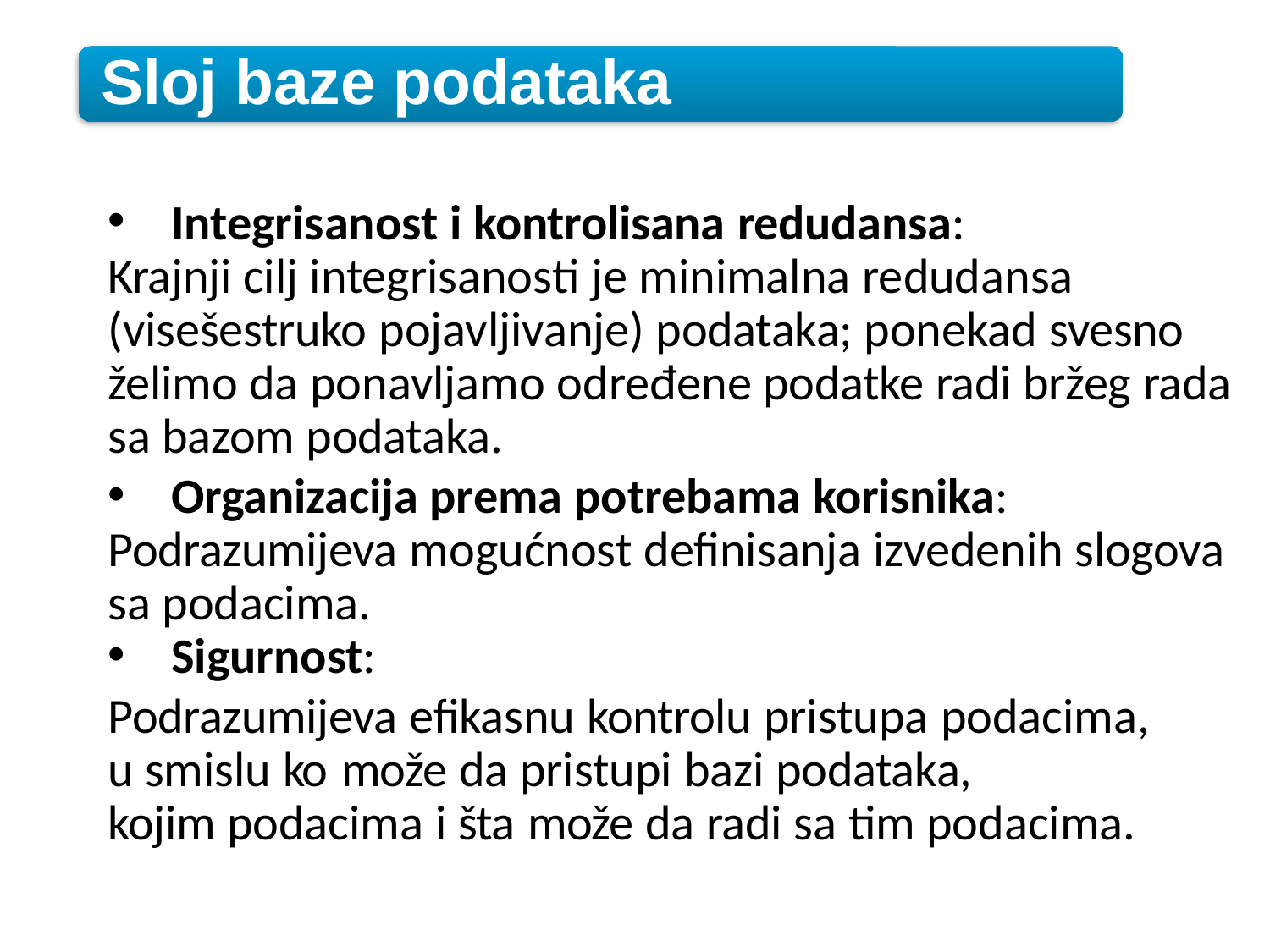

Sloj baze podataka
Integrisanost i kontrolisana redudansa:
Krajnji cilj integrisanosti je minimalna redudansa (visešestruko pojavljivanje) podataka; ponekad svesno želimo da ponavljamo određene podatke radi bržeg rada sa bazom podataka.
Organizacija prema potrebama korisnika:
Podrazumijeva mogućnost definisanja izvedenih slogova
sa podacima.
Sigurnost:
Podrazumijeva efikasnu kontrolu pristupa podacima,
u smislu ko može da pristupi bazi podataka,
kojim podacima i šta može da radi sa tim podacima.